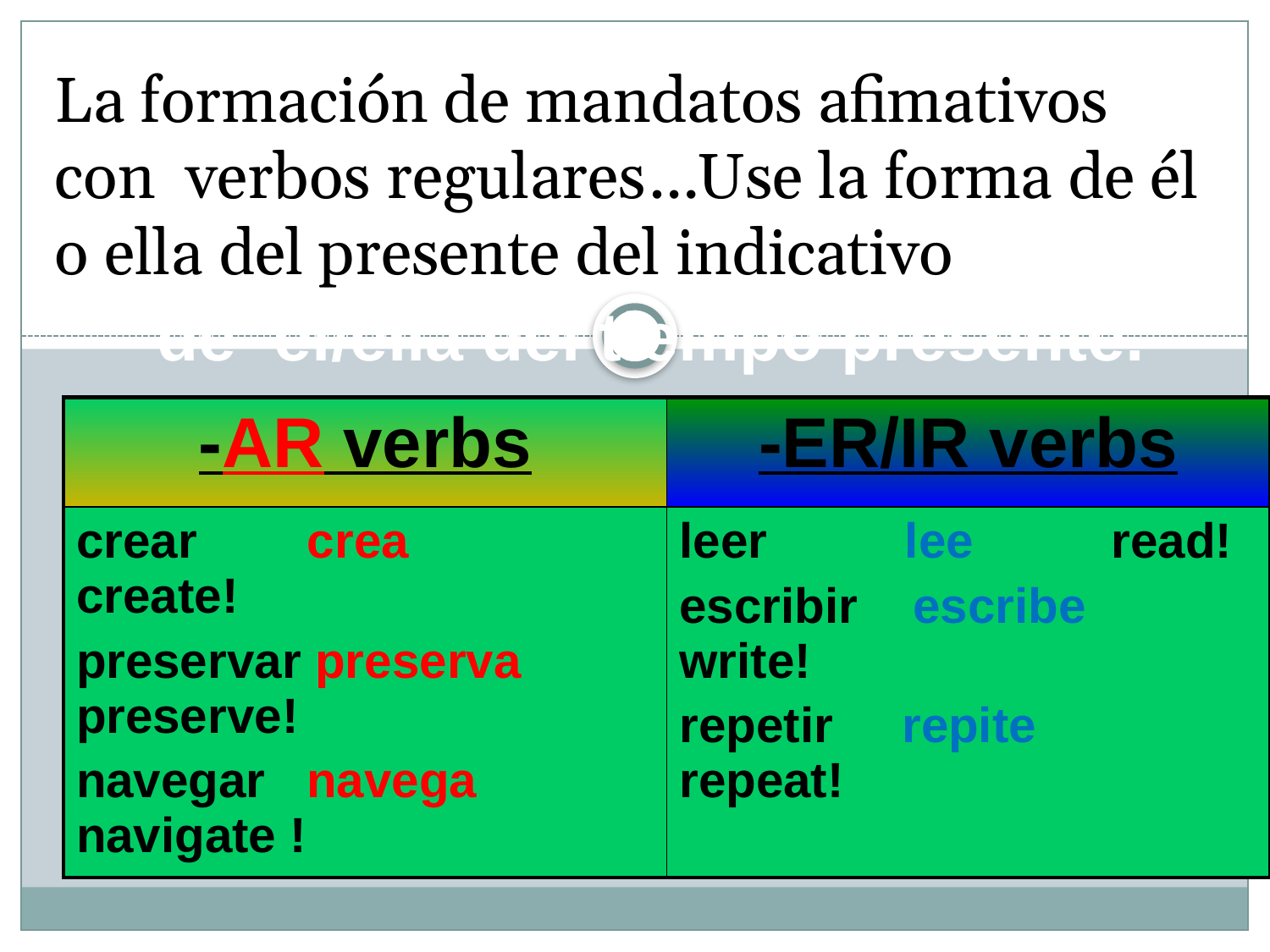

La formación de mandatos afimativos con  verbos regulares…Use la forma de él o ella del presente del indicativo
# Para el afirmativo de tú, usa la forma de  él/ella del tiempo presente.
| -AR verbs | -ER/IR verbs |
| --- | --- |
| crear crea create! preservar preserva preserve! navegar navega navigate ! | leer lee read! escribir escribe write! repetir repite repeat! |